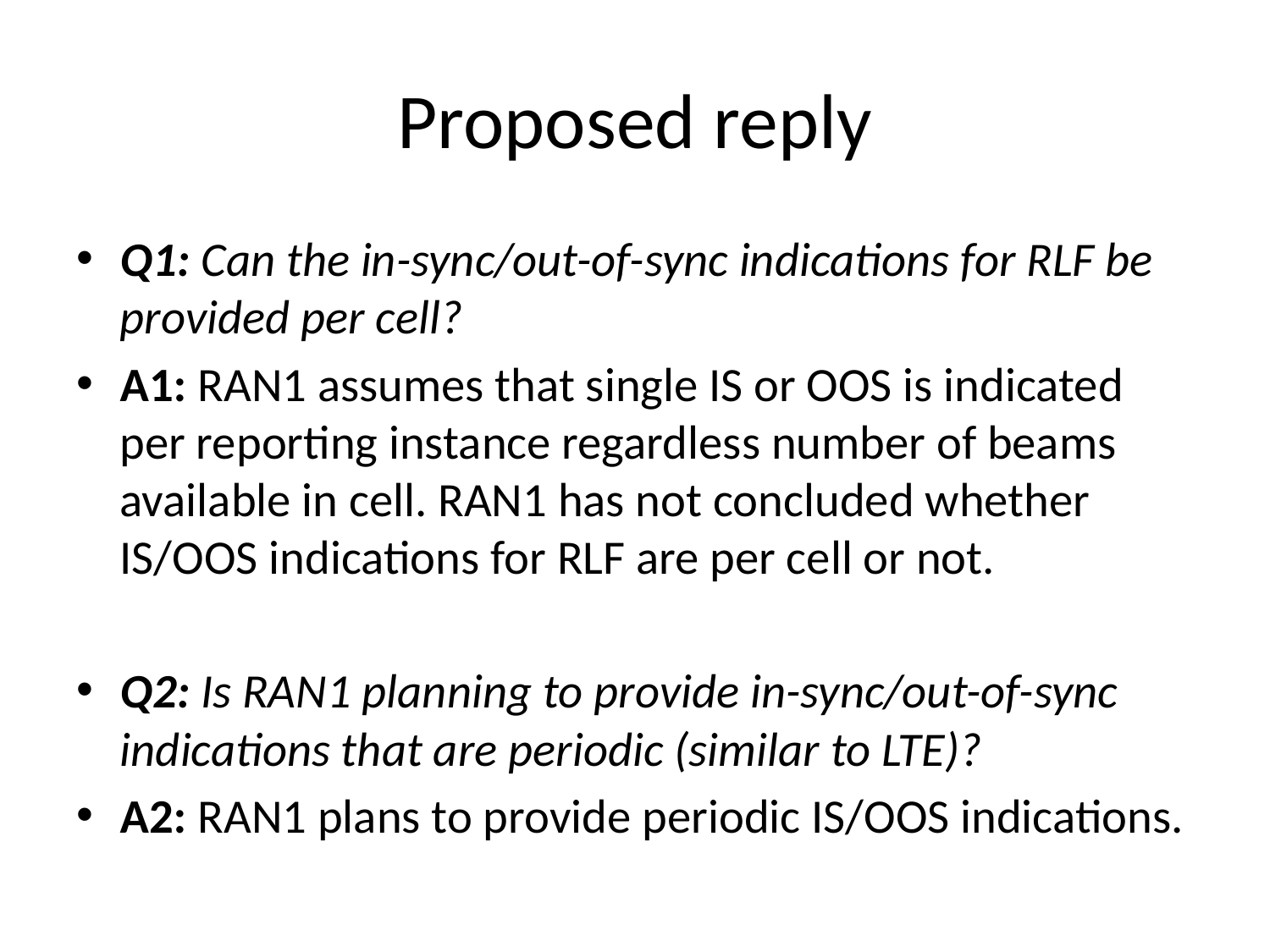

# Proposed reply
Q1: Can the in-sync/out-of-sync indications for RLF be provided per cell?
A1: RAN1 assumes that single IS or OOS is indicated per reporting instance regardless number of beams available in cell. RAN1 has not concluded whether IS/OOS indications for RLF are per cell or not.

Q2: Is RAN1 planning to provide in-sync/out-of-sync indications that are periodic (similar to LTE)?
A2: RAN1 plans to provide periodic IS/OOS indications.